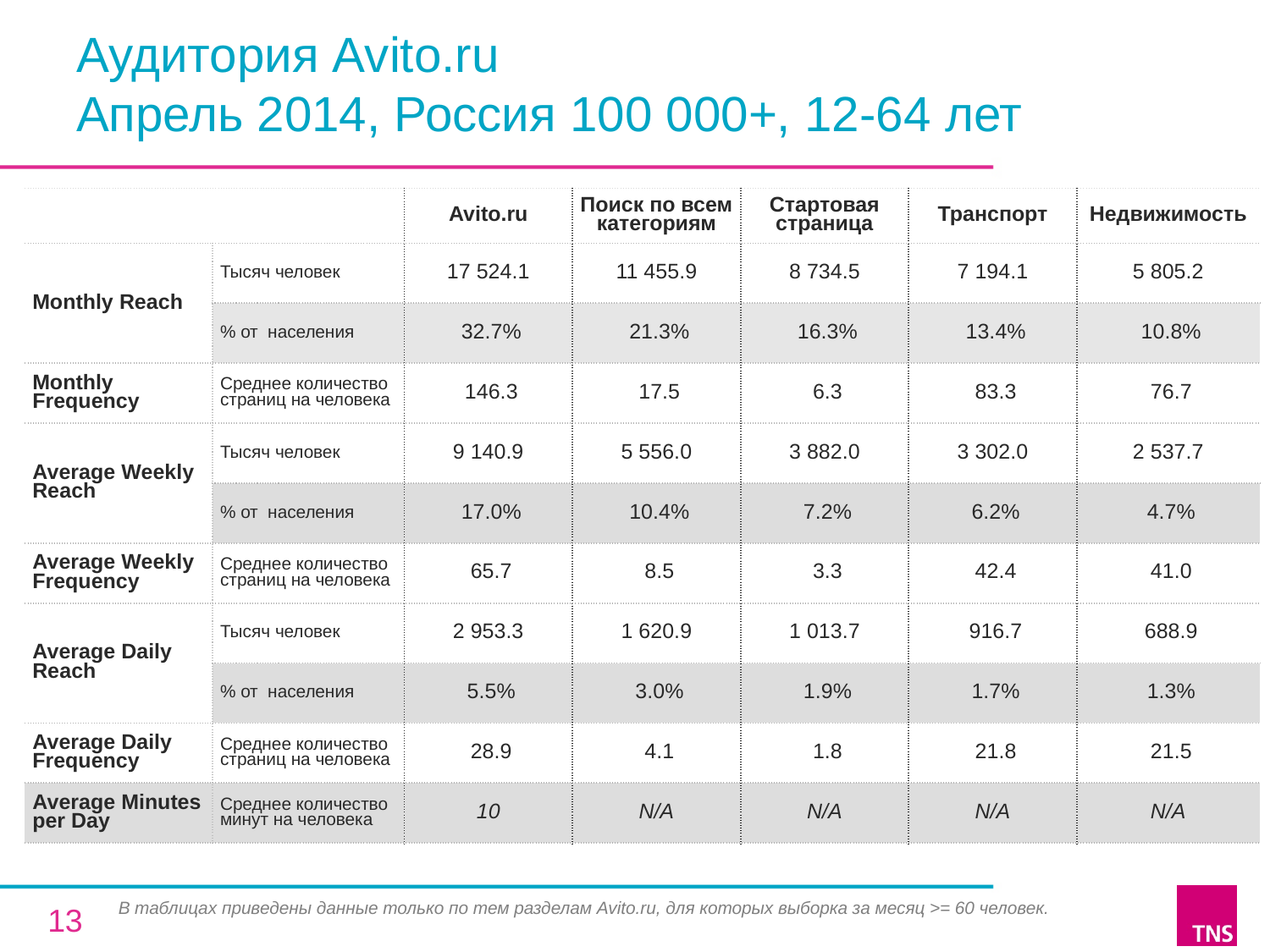

# Аудитория Avito.ru Апрель 2014, Россия 100 000+, 12-64 лет
|  |  | Avito.ru | Поиск по всем категориям | Стартовая страница | Транспорт | Недвижимость |
| --- | --- | --- | --- | --- | --- | --- |
| Monthly Reach | Тысяч человек | 17 524.1 | 11 455.9 | 8 734.5 | 7 194.1 | 5 805.2 |
|  | % от населения | 32.7% | 21.3% | 16.3% | 13.4% | 10.8% |
| Monthly Frequency | Среднее количество страниц на человека | 146.3 | 17.5 | 6.3 | 83.3 | 76.7 |
| Average Weekly Reach | Тысяч человек | 9 140.9 | 5 556.0 | 3 882.0 | 3 302.0 | 2 537.7 |
|  | % от населения | 17.0% | 10.4% | 7.2% | 6.2% | 4.7% |
| Average Weekly Frequency | Среднее количество страниц на человека | 65.7 | 8.5 | 3.3 | 42.4 | 41.0 |
| Average Daily Reach | Тысяч человек | 2 953.3 | 1 620.9 | 1 013.7 | 916.7 | 688.9 |
|  | % от населения | 5.5% | 3.0% | 1.9% | 1.7% | 1.3% |
| Average Daily Frequency | Среднее количество страниц на человека | 28.9 | 4.1 | 1.8 | 21.8 | 21.5 |
| Average Minutes per Day | Среднее количество минут на человека | 10 | N/A | N/A | N/A | N/A |
В таблицах приведены данные только по тем разделам Avito.ru, для которых выборка за месяц >= 60 человек.
13